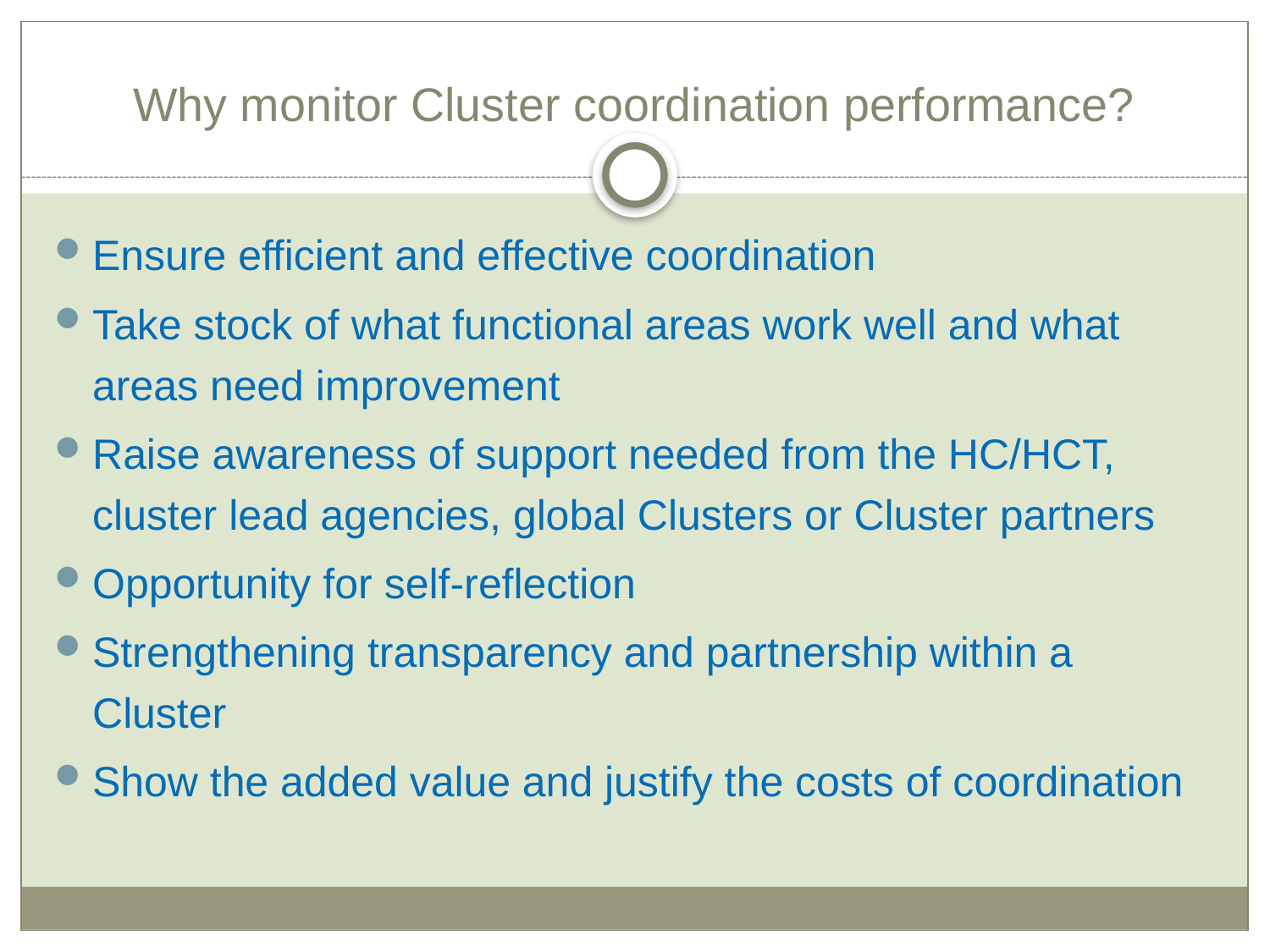

# Why monitor Cluster coordination performance?
Ensure efficient and effective coordination
Take stock of what functional areas work well and what areas need improvement
Raise awareness of support needed from the HC/HCT, cluster lead agencies, global Clusters or Cluster partners
Opportunity for self-reflection
Strengthening transparency and partnership within a Cluster
Show the added value and justify the costs of coordination